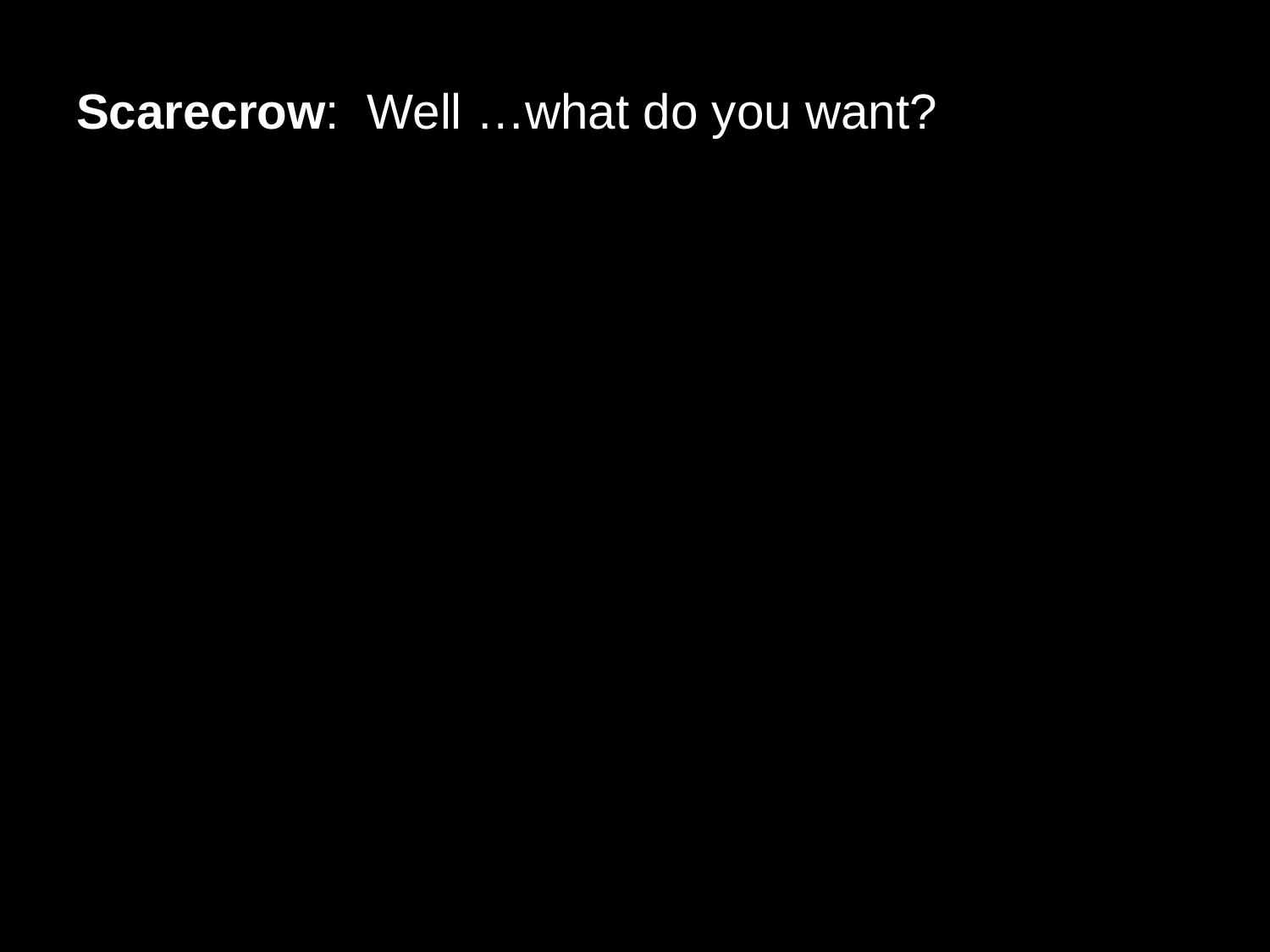

# Scarecrow:  Well …what do you want?